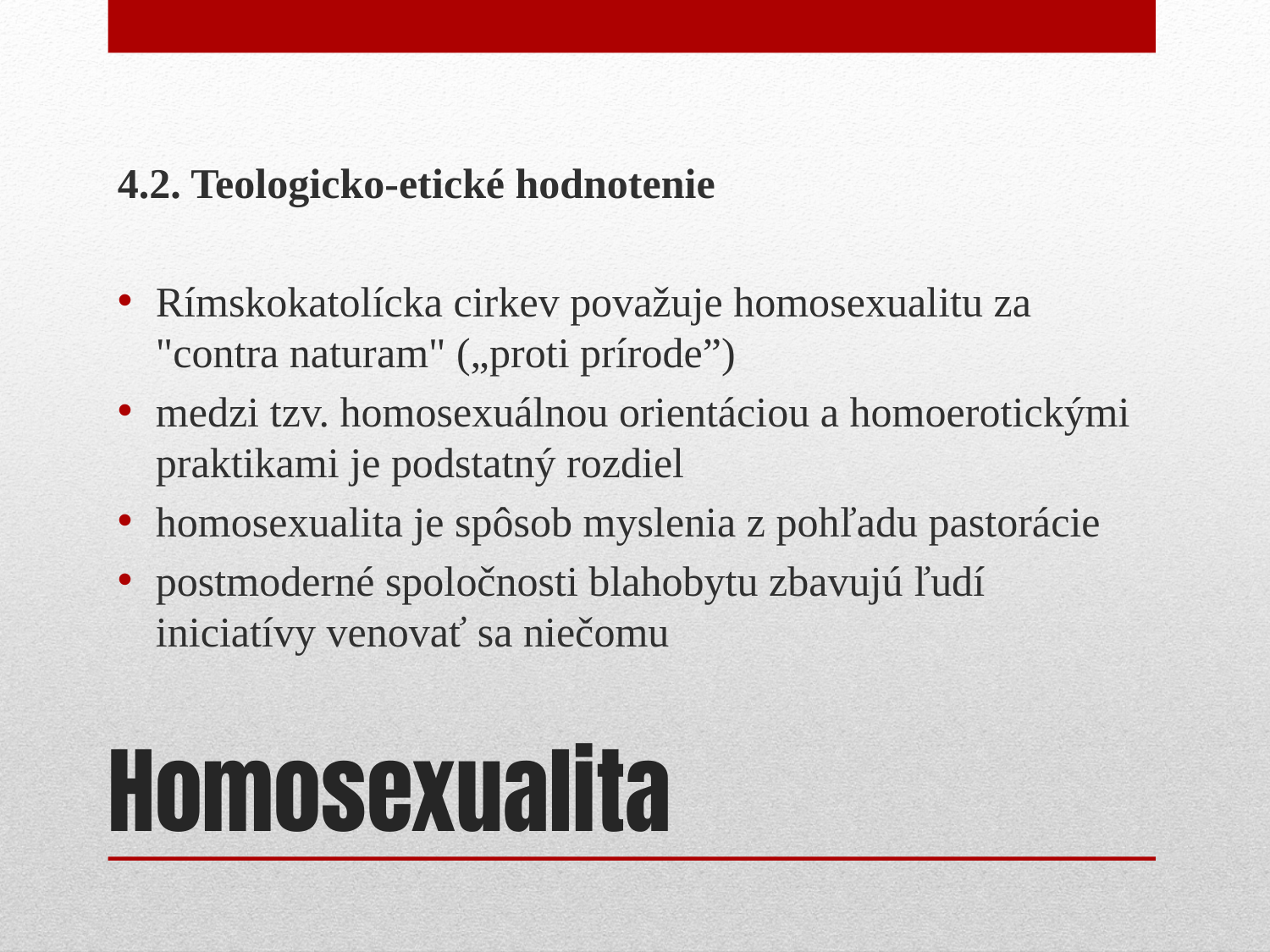

4.2. Teologicko-etické hodnotenie

Rímskokatolícka cirkev považuje homosexualitu za "contra naturam" („proti prírode”)
medzi tzv. homosexuálnou orientáciou a homoerotickými praktikami je podstatný rozdiel
homosexualita je spôsob myslenia z pohľadu pastorácie
postmoderné spoločnosti blahobytu zbavujú ľudí iniciatívy venovať sa niečomu
# Homosexualita